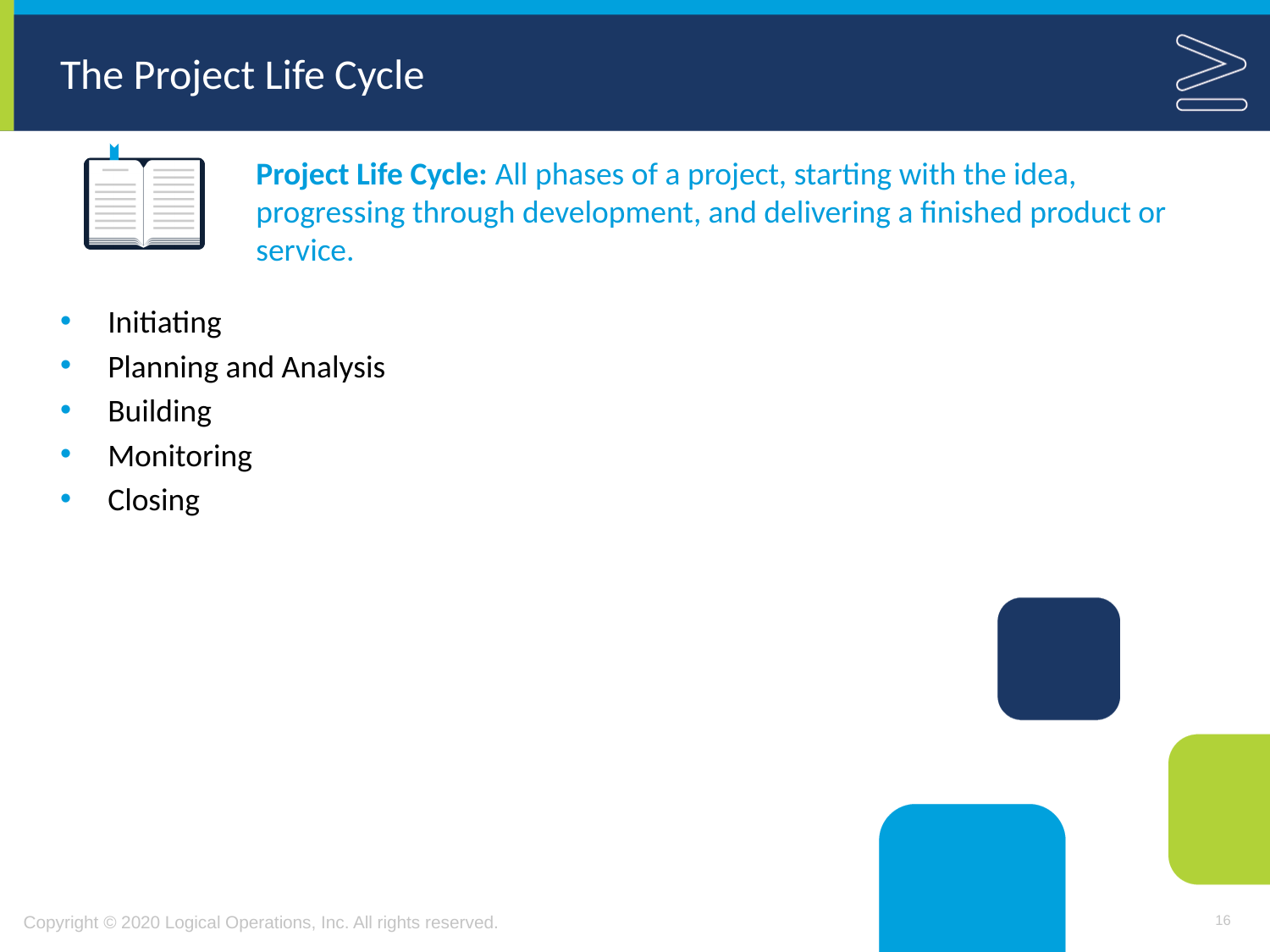

# The Project Life Cycle
Project Life Cycle: All phases of a project, starting with the idea, progressing through development, and delivering a finished product or service.
Initiating
Planning and Analysis
Building
Monitoring
Closing
16